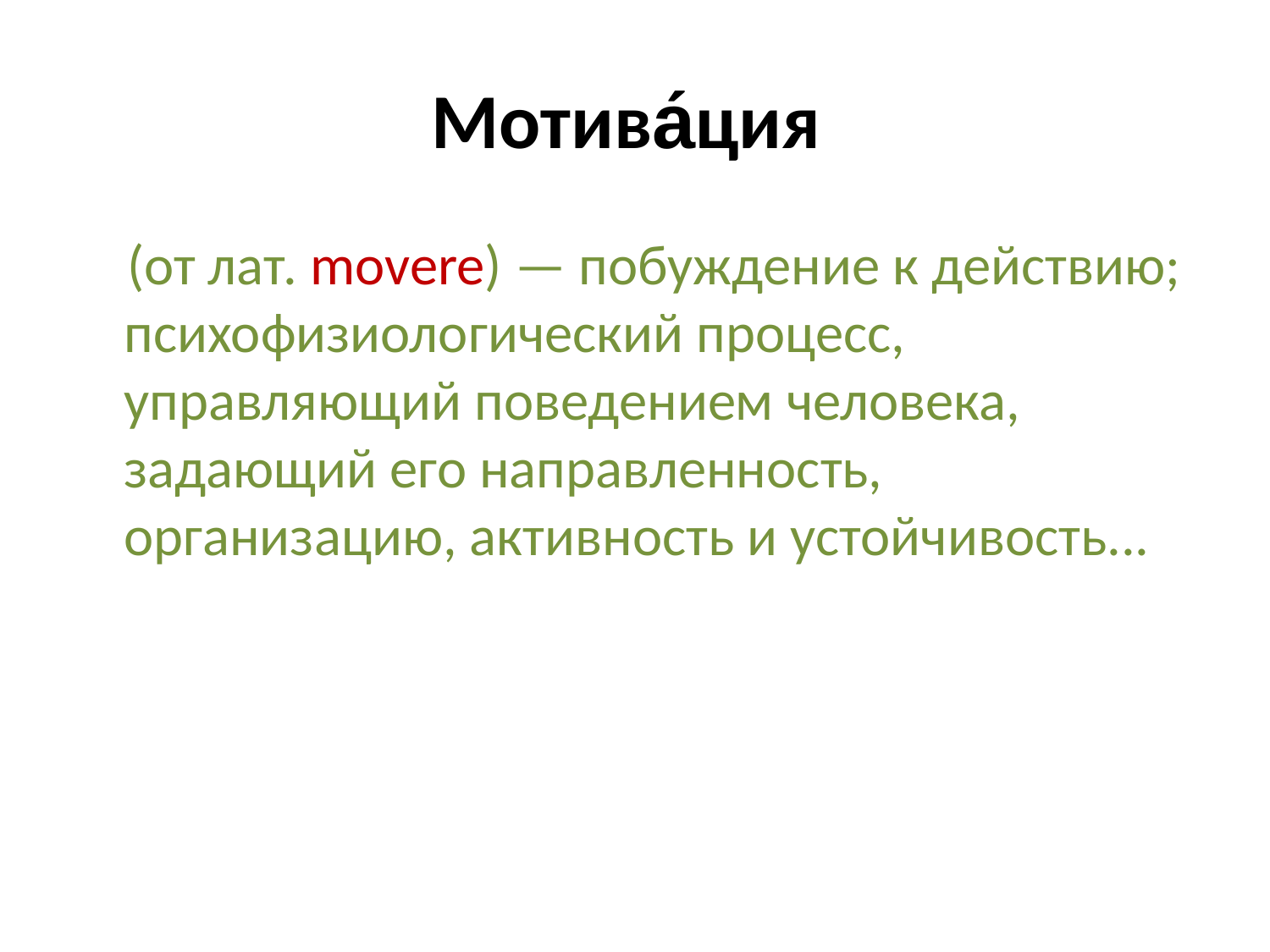

# Мотива́ция
    (от лат. movere) — побуждение к действию; психофизиологический процесс, управляющий поведением человека, задающий его направленность, организацию, активность и устойчивость...